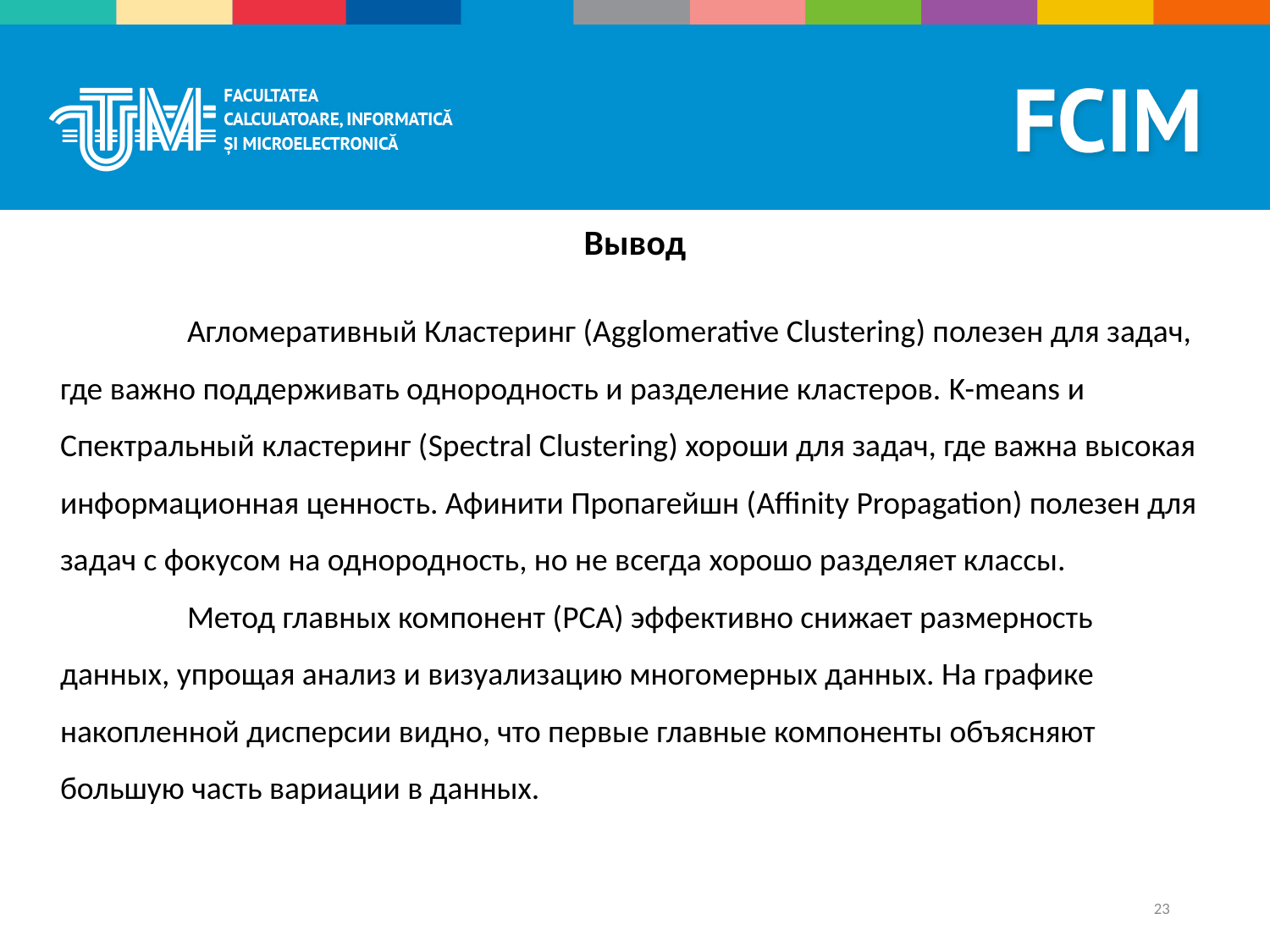

Вывод
	Агломеративный Кластеринг (Agglomerative Clustering) полезен для задач, где важно поддерживать однородность и разделение кластеров. K-means и Спектральный кластеринг (Spectral Clustering) хороши для задач, где важна высокая информационная ценность. Афинити Пропагейшн (Affinity Propagation) полезен для задач с фокусом на однородность, но не всегда хорошо разделяет классы.
	Метод главных компонент (PCA) эффективно снижает размерность данных, упрощая анализ и визуализацию многомерных данных. На графике накопленной дисперсии видно, что первые главные компоненты объясняют большую часть вариации в данных.
23